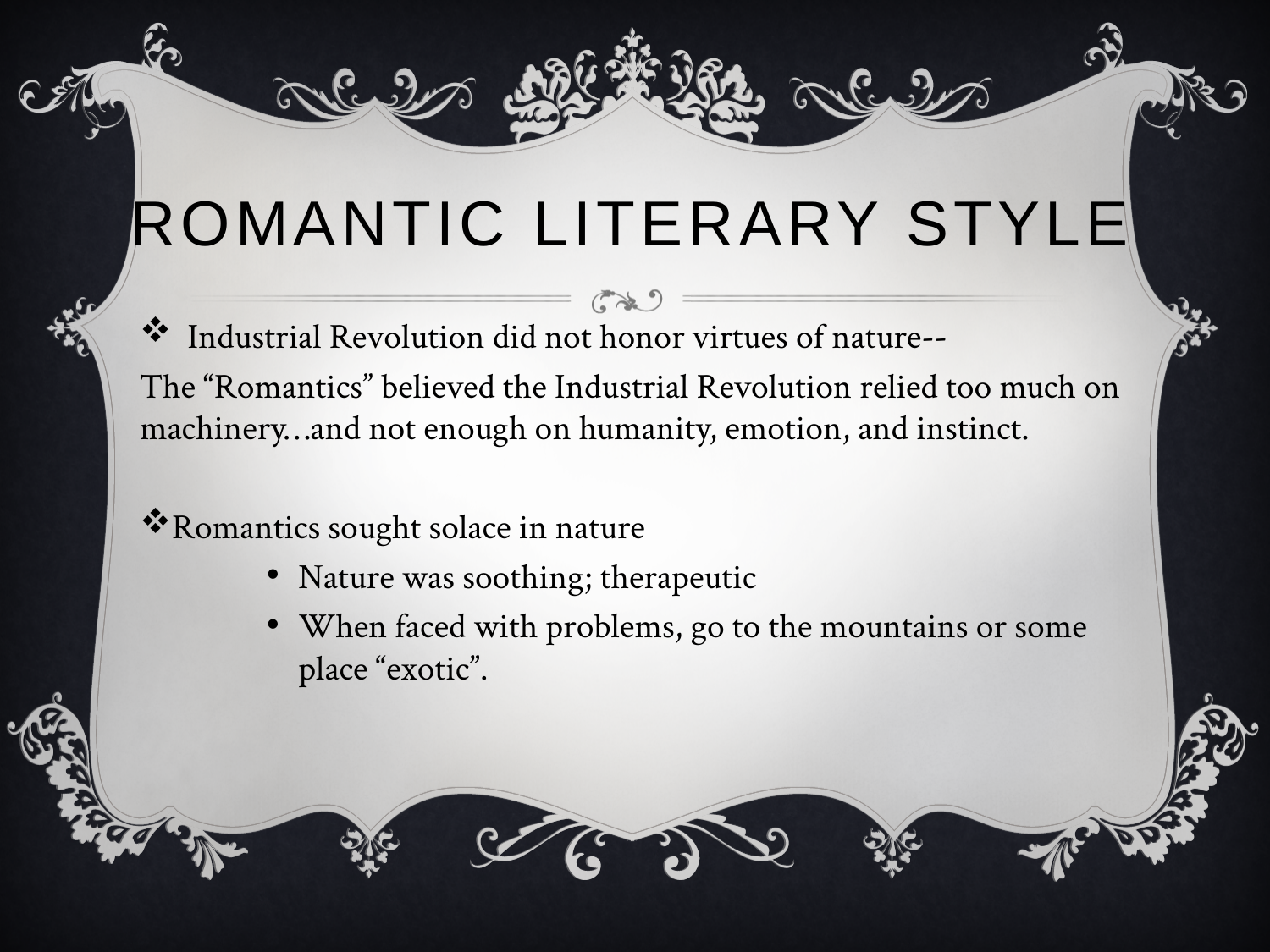

# Romantic Literary Style
Industrial Revolution did not honor virtues of nature--
The “Romantics” believed the Industrial Revolution relied too much on machinery…and not enough on humanity, emotion, and instinct.

Romantics sought solace in nature
Nature was soothing; therapeutic
When faced with problems, go to the mountains or some place “exotic”.